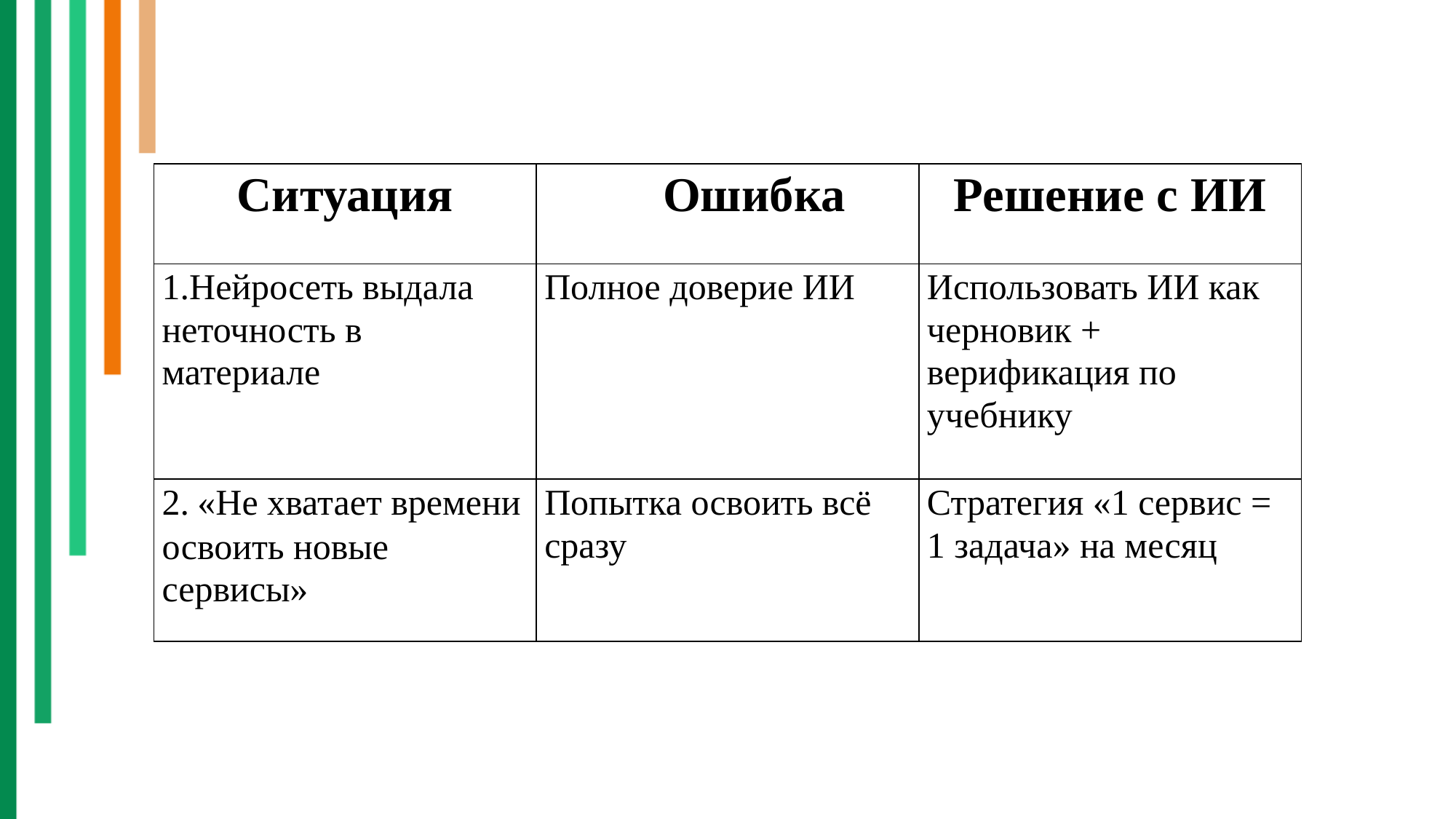

| Ситуация | Ошибка | Решение с ИИ |
| --- | --- | --- |
| 1.Нейросеть выдала неточность в материале | Полное доверие ИИ | Использовать ИИ как черновик + верификация по учебнику |
| 2. «Не хватает времени освоить новые сервисы» | Попытка освоить всё сразу | Стратегия «1 сервис = 1 задача» на месяц |